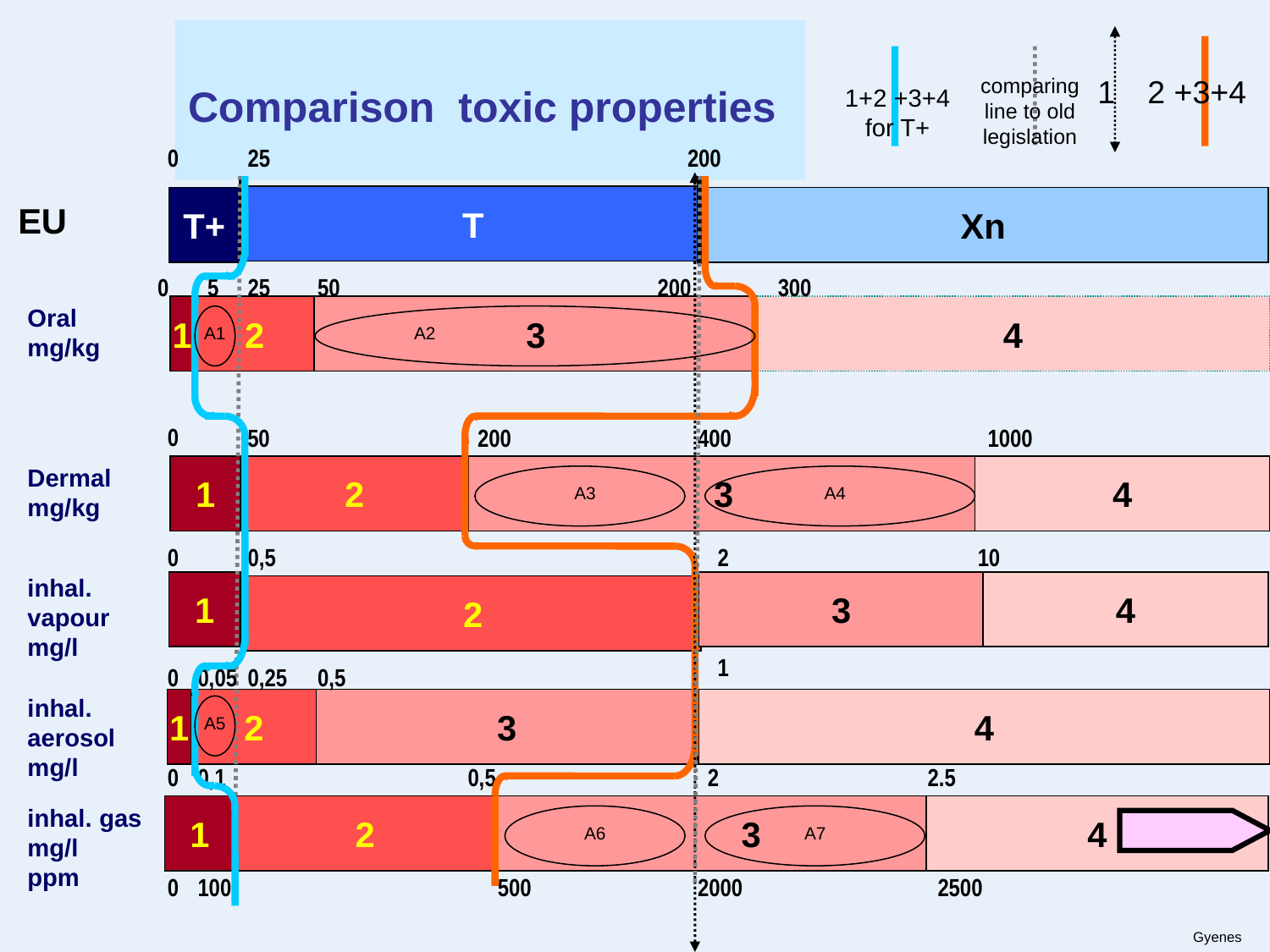

# Comparison  toxic properties
comparing line to old legislation
1
2 +3+4
1+2 +3+4 for T+
0
25
200

T
T+
Xn
EU

0
50
300
5
25
200

Oral
mg/kg
1

2
3

4

A1
A2

0

50
200

400
1000

Dermal
mg/kg
1
2
3
4

A3
A4
0
0,5

2
10

inhal.
vapour
mg/l

1
3
4
2

1
0
0,05
0,25
0,5

inhal.
aerosol
mg/l
1
2
3
4

A5

0,1
0
0,5
2
2.5

inhal. gas
mg/l
ppm
1
2
        3

4

A6
A7
0
100
500
2000
2500
Gyenes